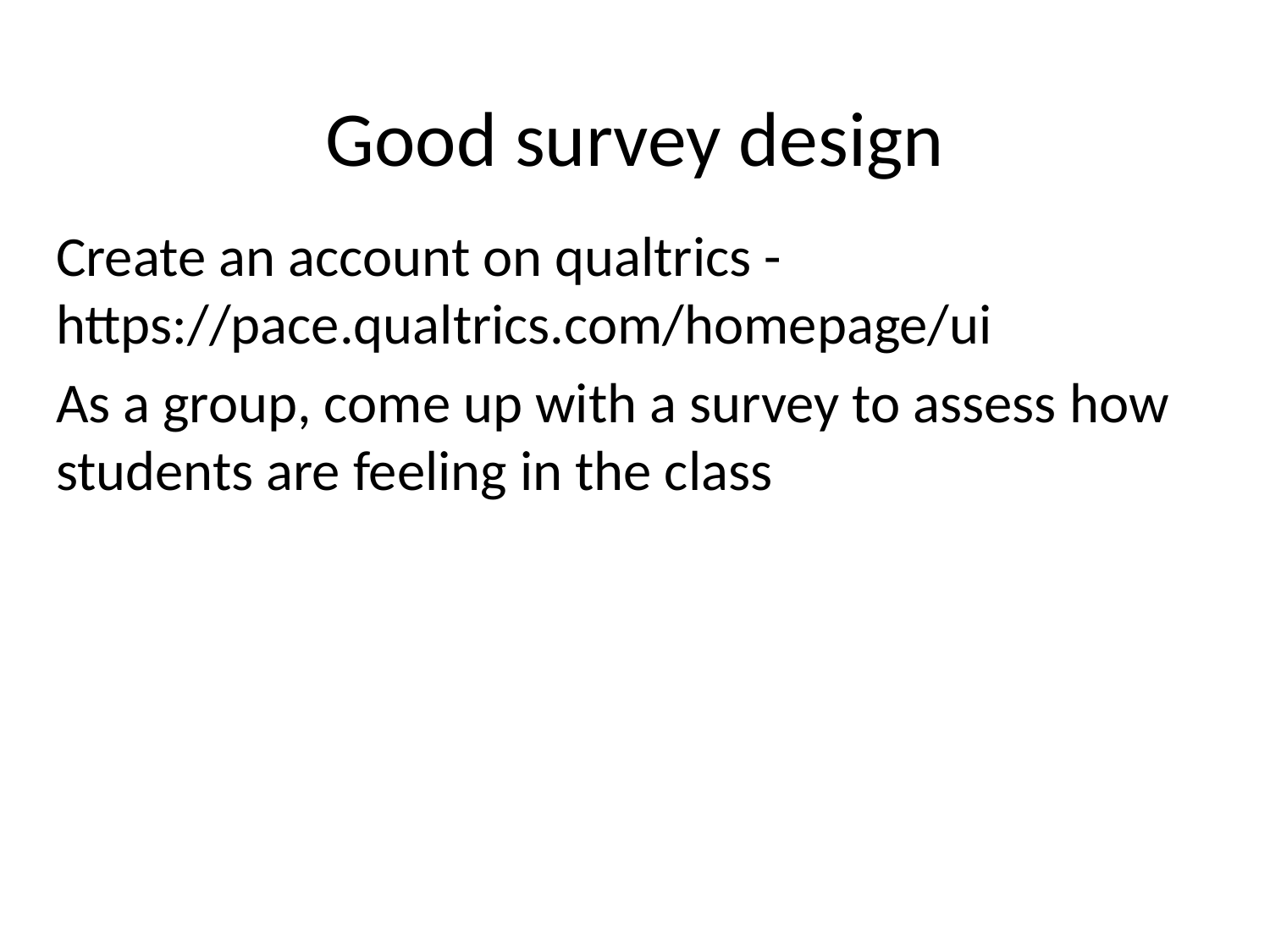

# Good survey design
Create an account on qualtrics - https://pace.qualtrics.com/homepage/ui
As a group, come up with a survey to assess how students are feeling in the class